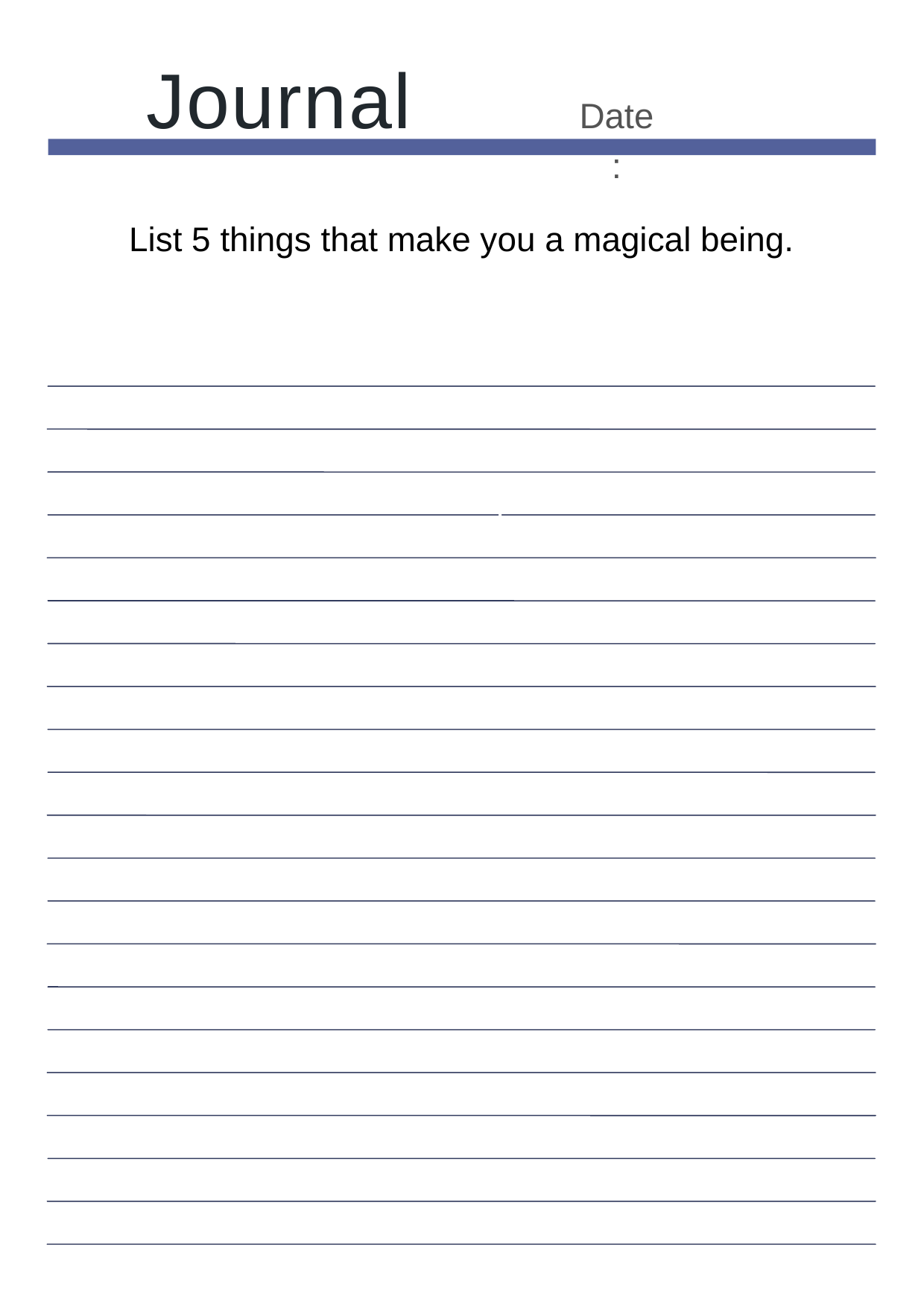

Journal
Date:

List 5 things that make you a magical being.

Journal Prompt Here